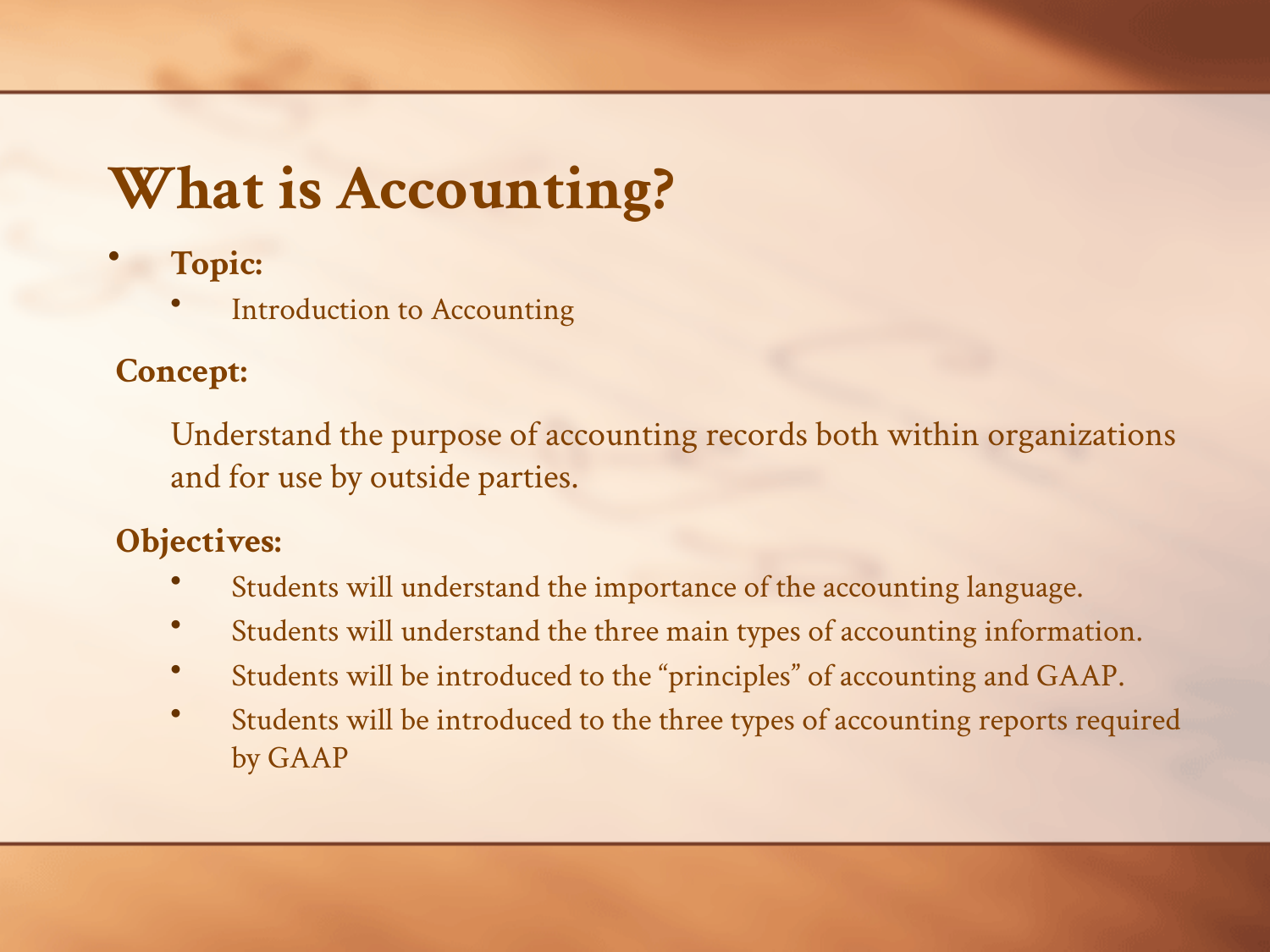

# What is Accounting?
Topic:
Introduction to Accounting
 Concept:
	Understand the purpose of accounting records both within organizations and for use by outside parties.
 Objectives:
Students will understand the importance of the accounting language.
Students will understand the three main types of accounting information.
Students will be introduced to the “principles” of accounting and GAAP.
Students will be introduced to the three types of accounting reports required by GAAP